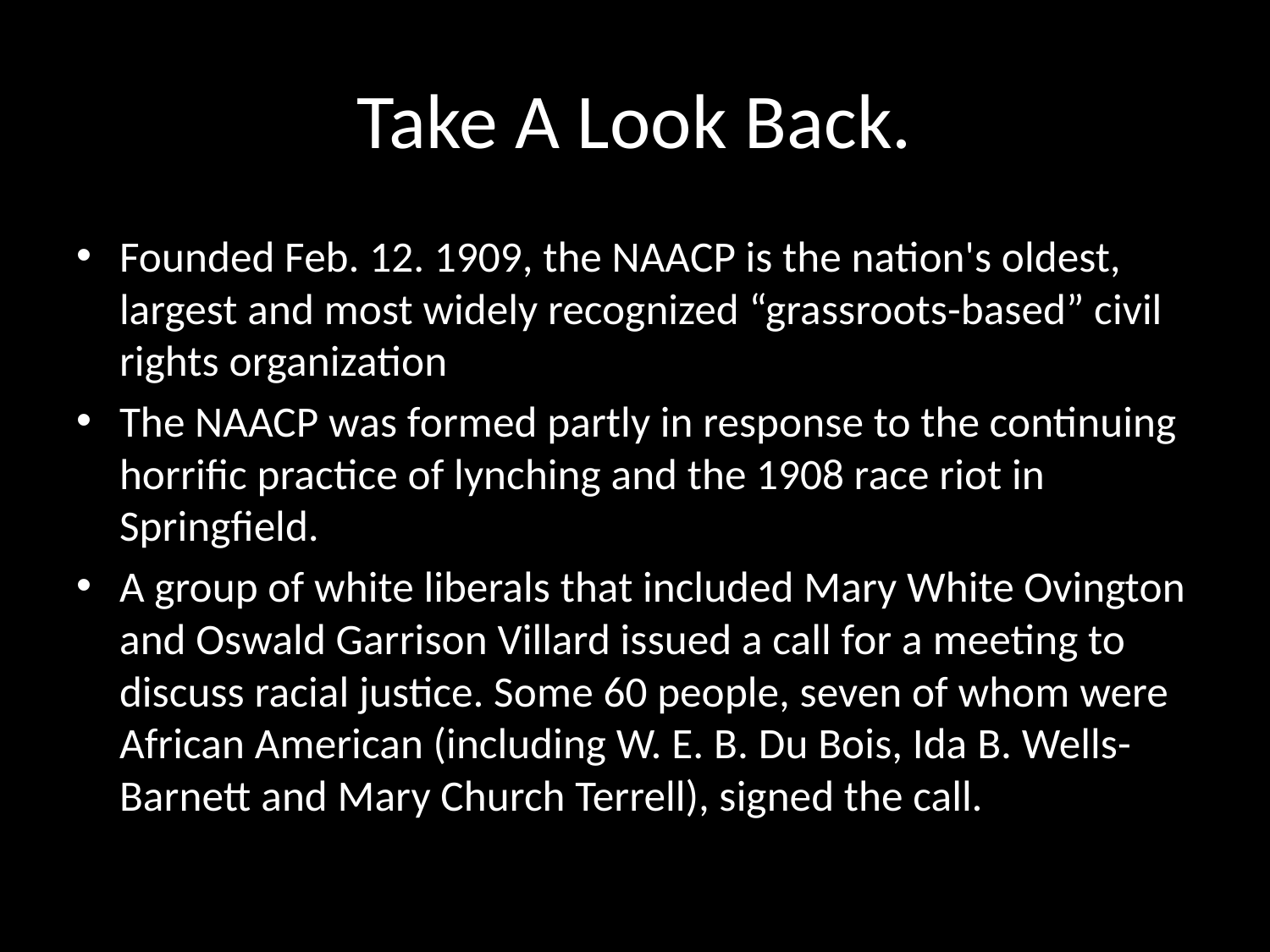

# Take A Look Back.
Founded Feb. 12. 1909, the NAACP is the nation's oldest, largest and most widely recognized “grassroots-based” civil rights organization
The NAACP was formed partly in response to the continuing horrific practice of lynching and the 1908 race riot in Springfield.
A group of white liberals that included Mary White Ovington and Oswald Garrison Villard issued a call for a meeting to discuss racial justice. Some 60 people, seven of whom were African American (including W. E. B. Du Bois, Ida B. Wells-Barnett and Mary Church Terrell), signed the call.